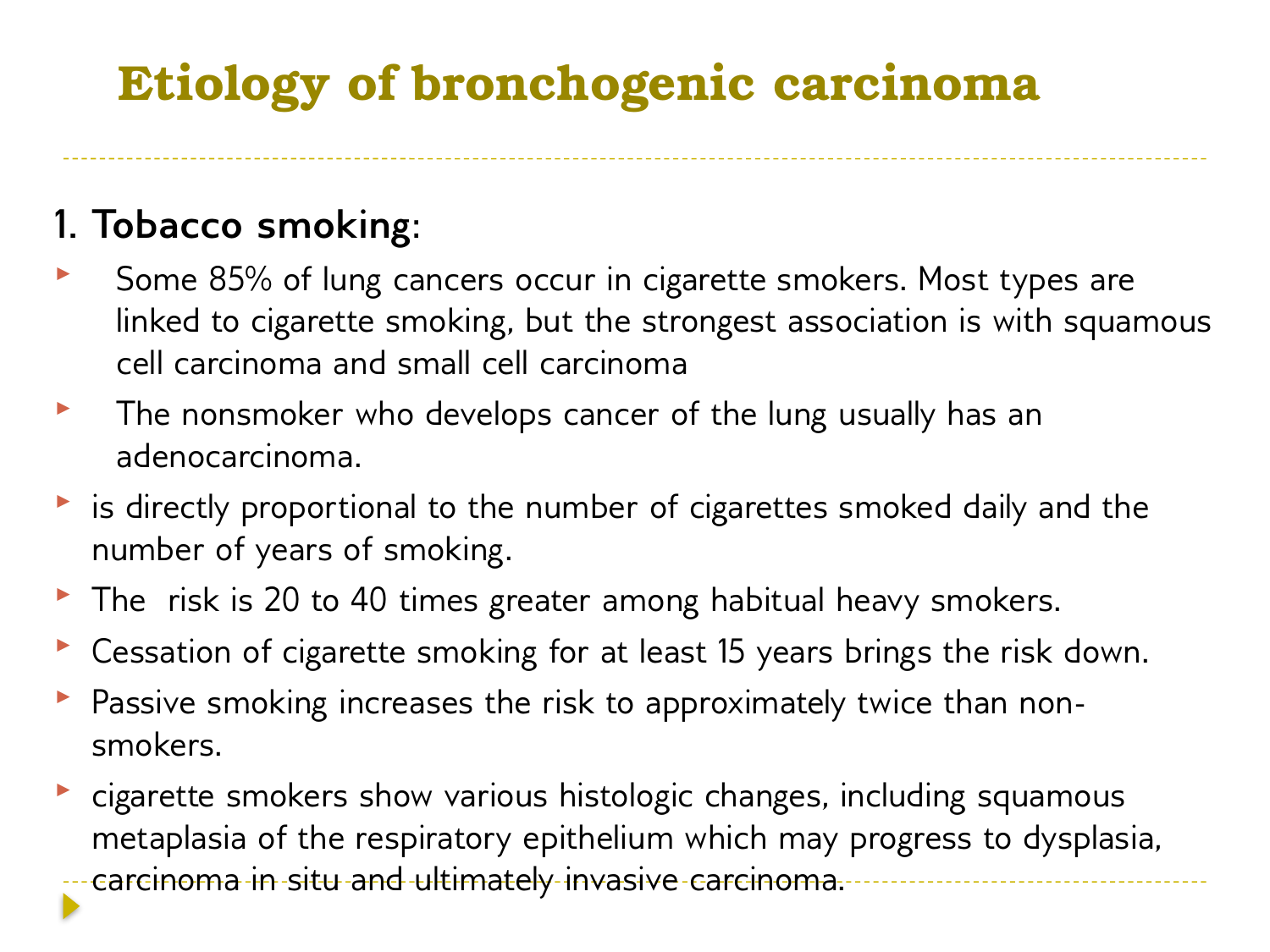

# Etiology of bronchogenic carcinoma
1. Tobacco smoking:
Some 85% of lung cancers occur in cigarette smokers. Most types are linked to cigarette smoking, but the strongest association is with squamous cell carcinoma and small cell carcinoma
The nonsmoker who develops cancer of the lung usually has an adenocarcinoma.
is directly proportional to the number of cigarettes smoked daily and the number of years of smoking.
The  risk is 20 to 40 times greater among habitual heavy smokers.
Cessation of cigarette smoking for at least 15 years brings the risk down.
Passive smoking increases the risk to approximately twice than non-smokers.
cigarette smokers show various histologic changes, including squamous metaplasia of the respiratory epithelium which may progress to dysplasia, carcinoma in situ and ultimately invasive carcinoma.